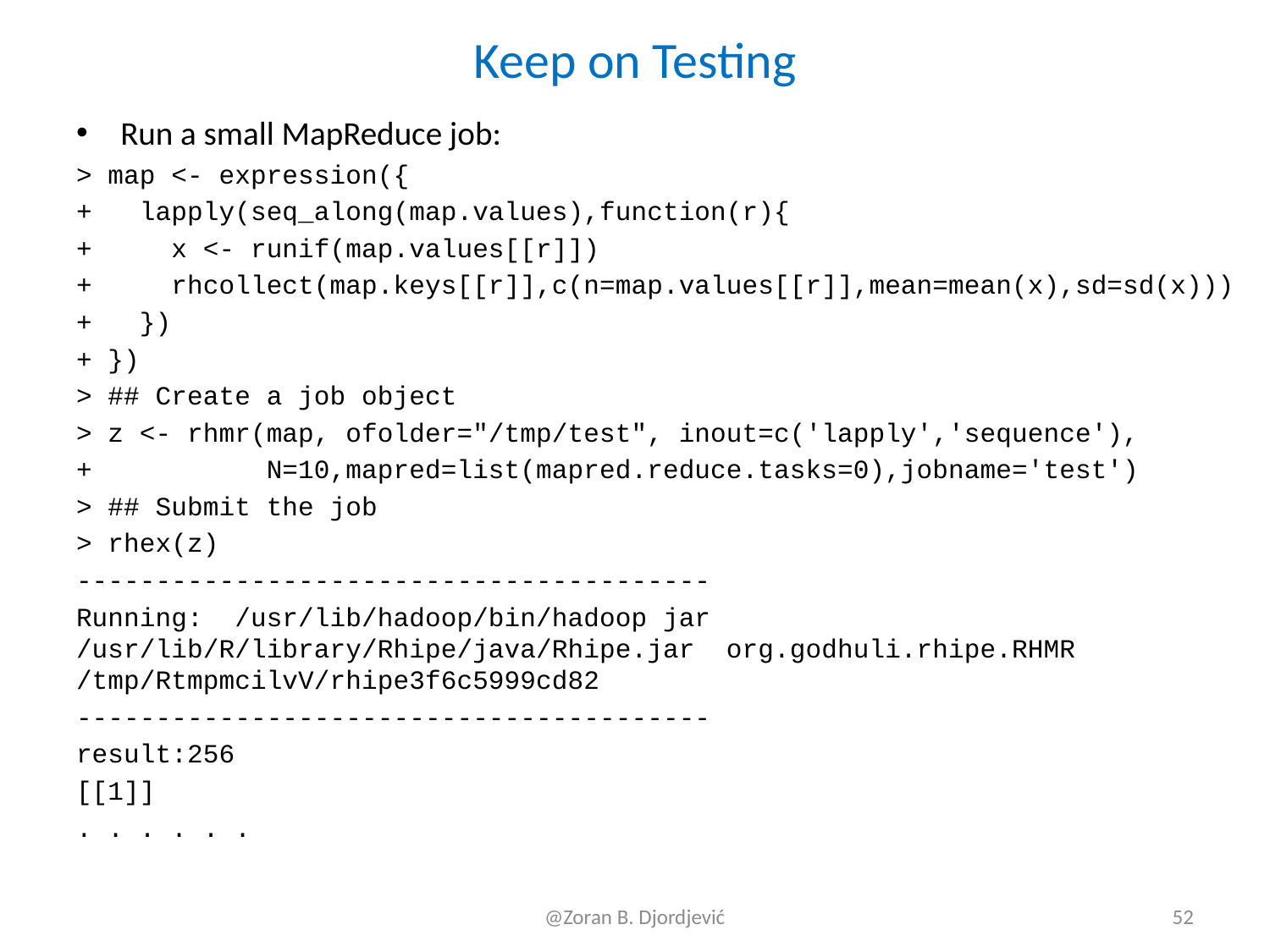

# Keep on Testing
Run a small MapReduce job:
> map <- expression({
+   lapply(seq_along(map.values),function(r){
+     x <- runif(map.values[[r]])
+     rhcollect(map.keys[[r]],c(n=map.values[[r]],mean=mean(x),sd=sd(x)))
+   })
+ })
> ## Create a job object
> z <- rhmr(map, ofolder="/tmp/test", inout=c('lapply','sequence'),
+           N=10,mapred=list(mapred.reduce.tasks=0),jobname='test')
> ## Submit the job
> rhex(z)
----------------------------------------
Running:  /usr/lib/hadoop/bin/hadoop jar /usr/lib/R/library/Rhipe/java/Rhipe.jar  org.godhuli.rhipe.RHMR /tmp/RtmpmcilvV/rhipe3f6c5999cd82
----------------------------------------
result:256
[[1]]
. . . . . .
@Zoran B. Djordjević
52